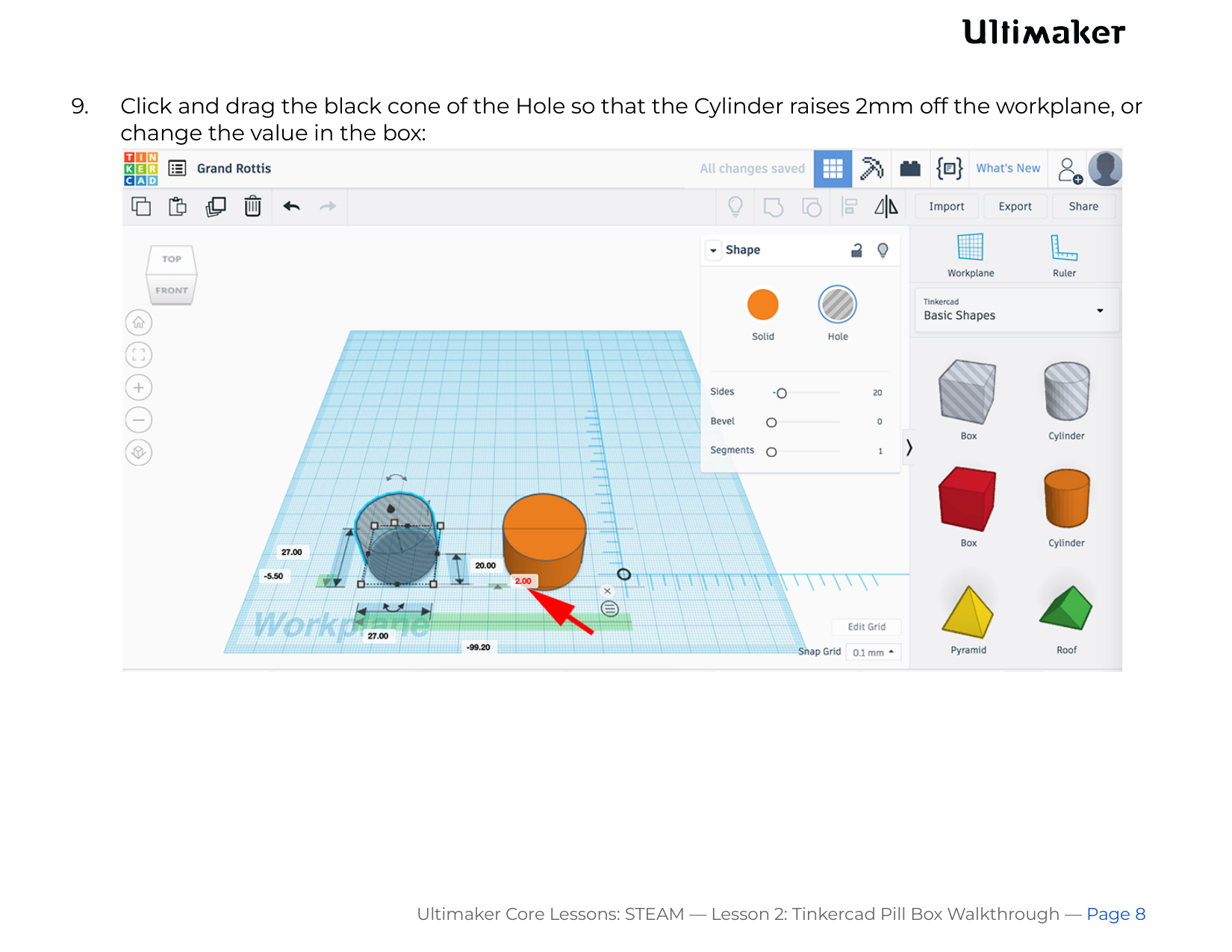

9.	Click and drag the black cone of the Hole so that the Cylinder raises 2mm off the workplane, or  change the value in the box:

Ultimaker Core Lessons: STEAM — Lesson 2: Tinkercad Pill Box Walkthrough — Page 8